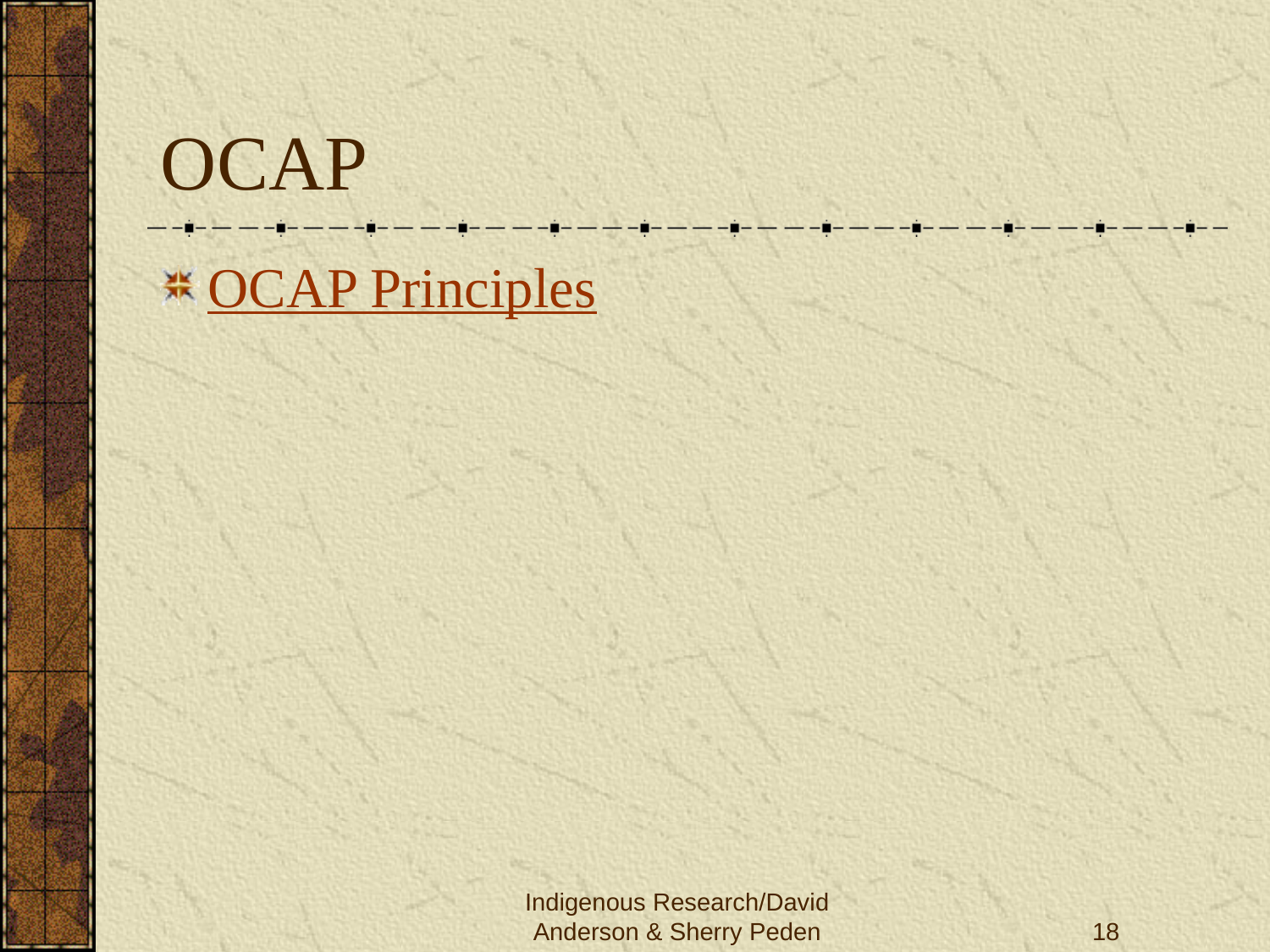

# OCAP
OCAP Principles

Indigenous Research/David Anderson & Sherry Peden
18